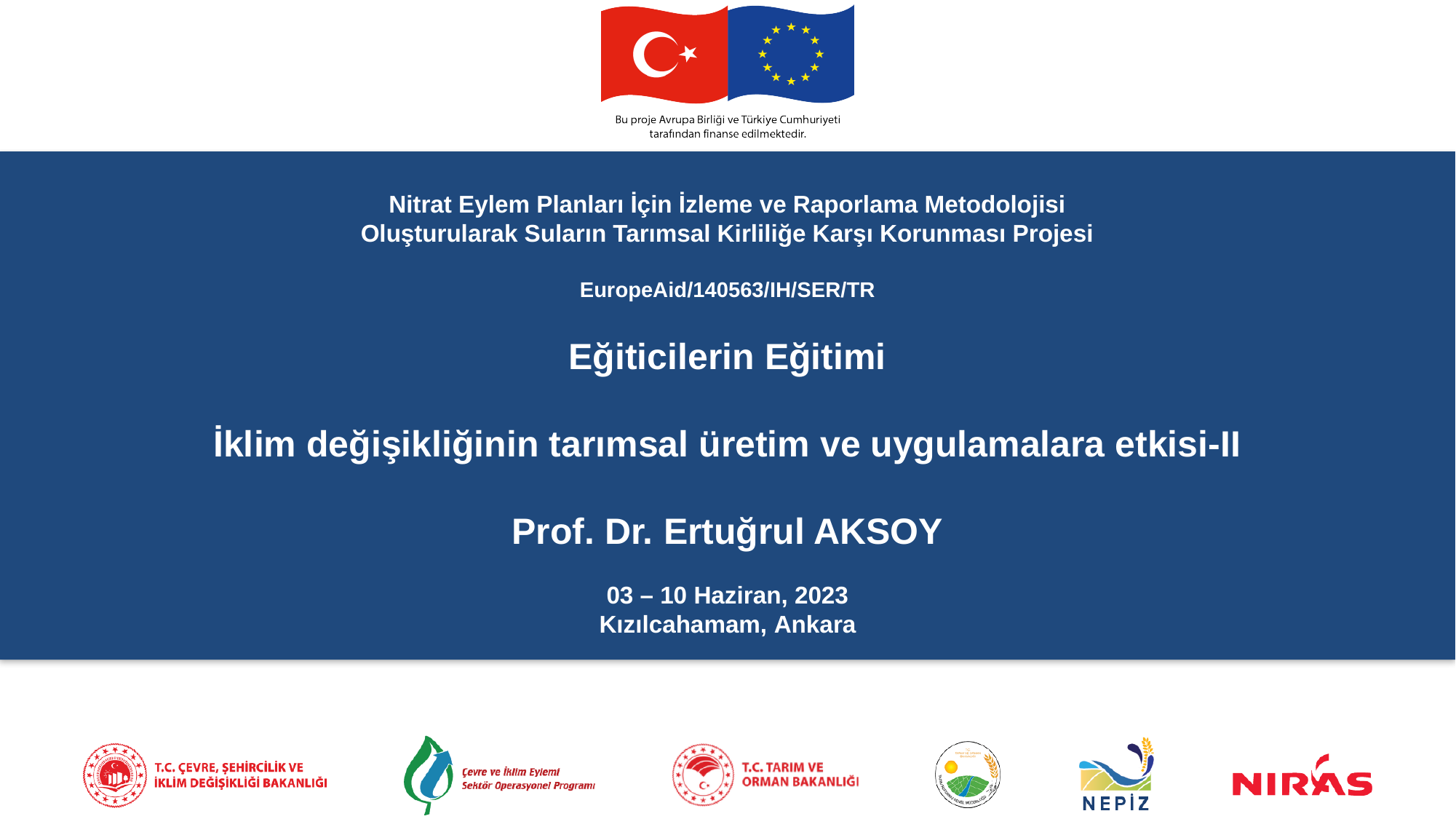

Nitrat Eylem Planları İçin İzleme ve Raporlama Metodolojisi Oluşturularak Suların Tarımsal Kirliliğe Karşı Korunması Projesi

EuropeAid/140563/IH/SER/TR

Eğiticilerin Eğitimi
İklim değişikliğinin tarımsal üretim ve uygulamalara etkisi-II

Prof. Dr. Ertuğrul AKSOY
03 – 10 Haziran, 2023
Kızılcahamam, Ankara